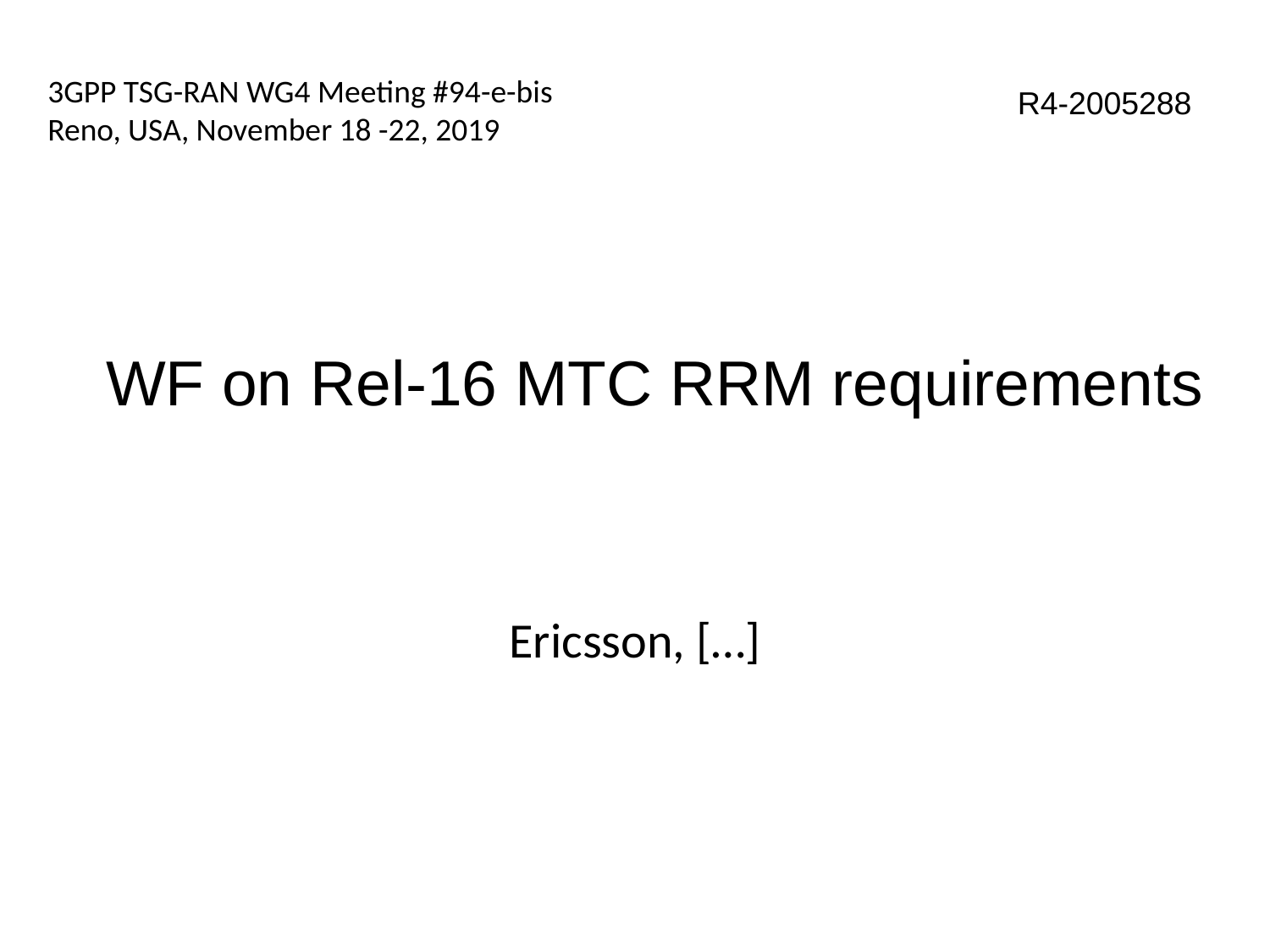

# 3GPP TSG-RAN WG4 Meeting #94-e-bis Reno, USA, November 18 -22, 2019
R4-2005288
WF on Rel-16 MTC RRM requirements
Ericsson, […]